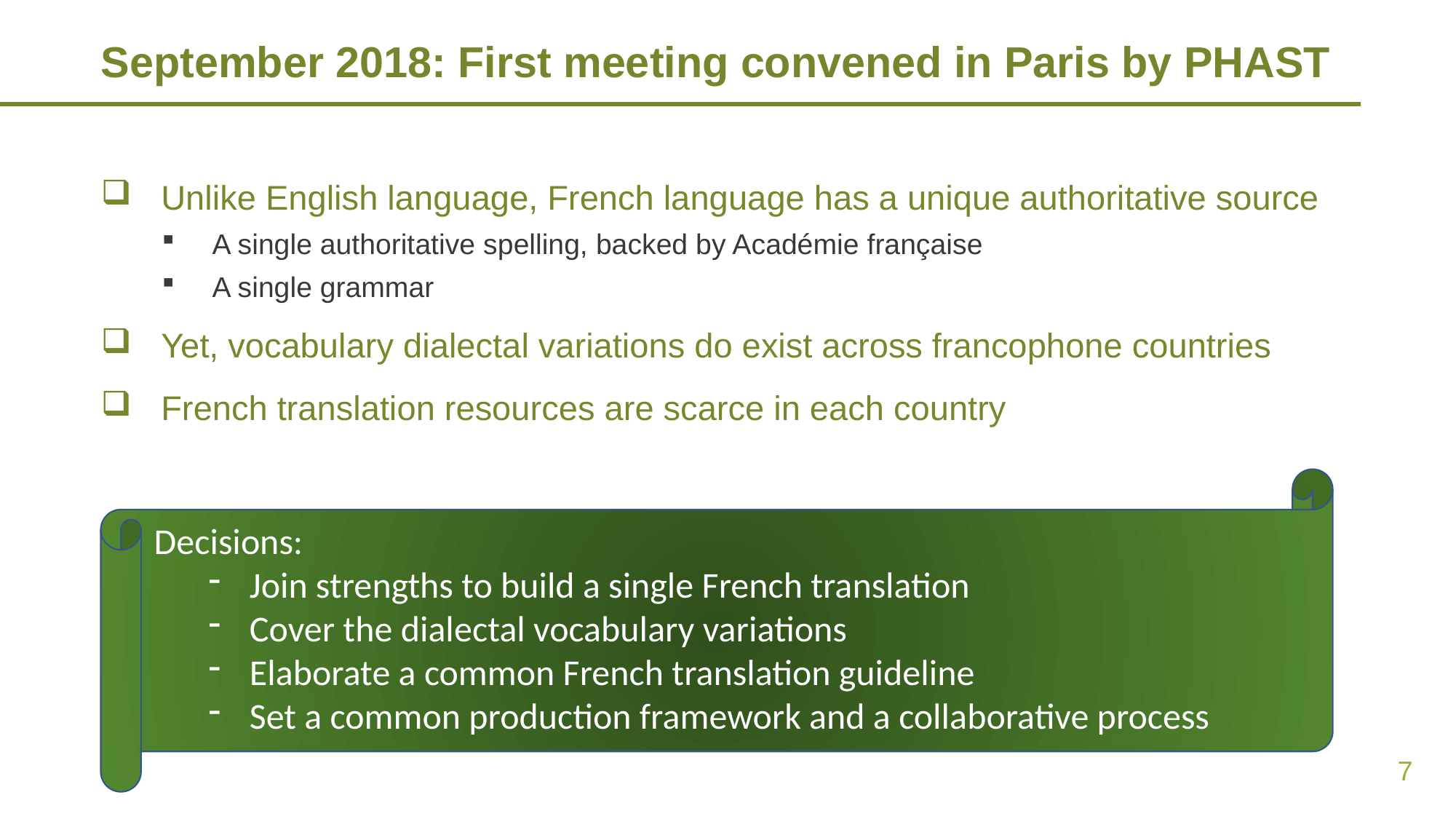

September 2018: First meeting convened in Paris by PHAST
Unlike English language, French language has a unique authoritative source
A single authoritative spelling, backed by Académie française
A single grammar
Yet, vocabulary dialectal variations do exist across francophone countries
French translation resources are scarce in each country
Decisions:
Join strengths to build a single French translation
Cover the dialectal vocabulary variations
Elaborate a common French translation guideline
Set a common production framework and a collaborative process
7